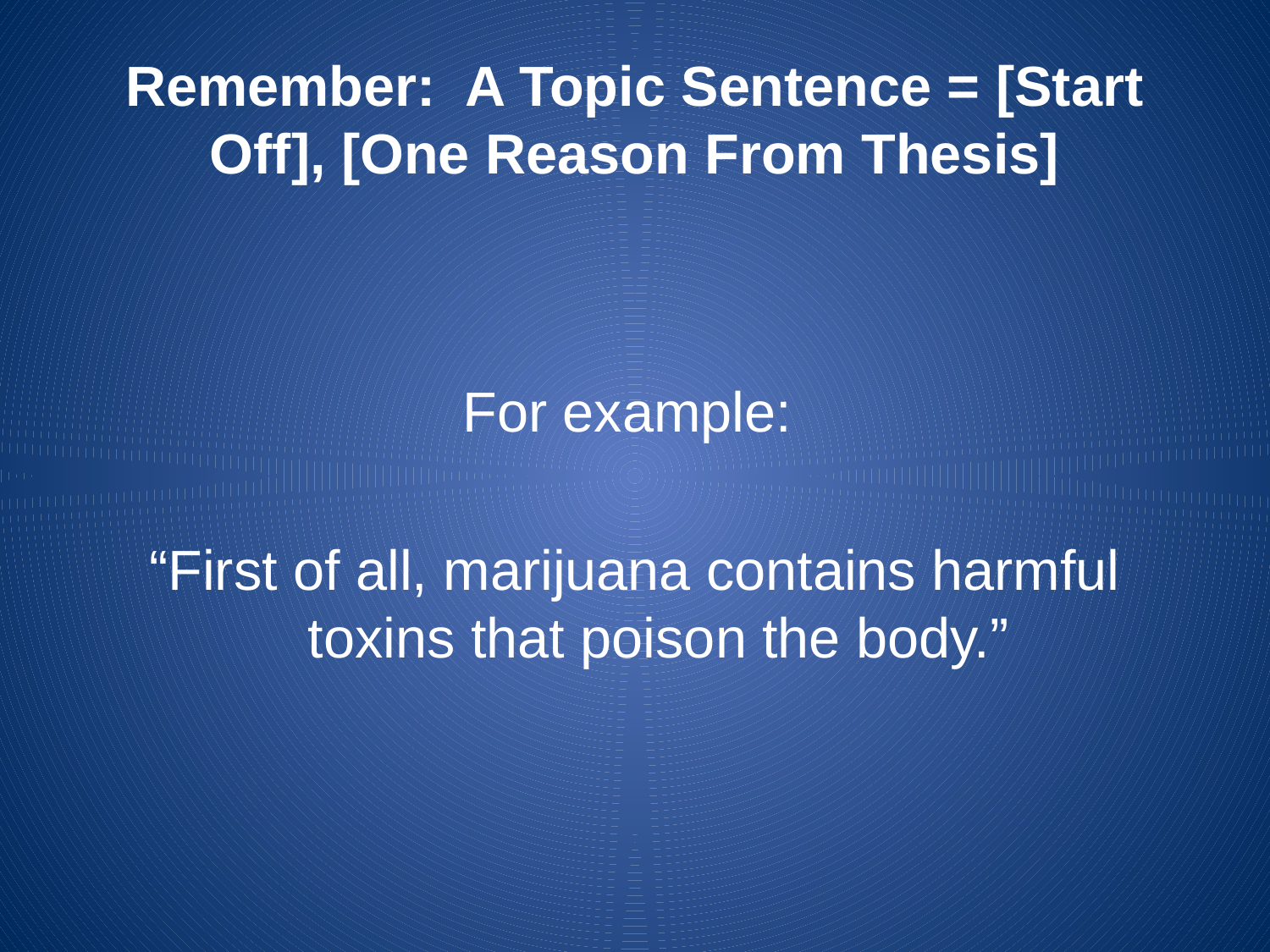

# Remember:  A Topic Sentence = [Start Off], [One Reason From Thesis]

For example:

“First of all, marijuana contains harmful toxins that poison the body.”